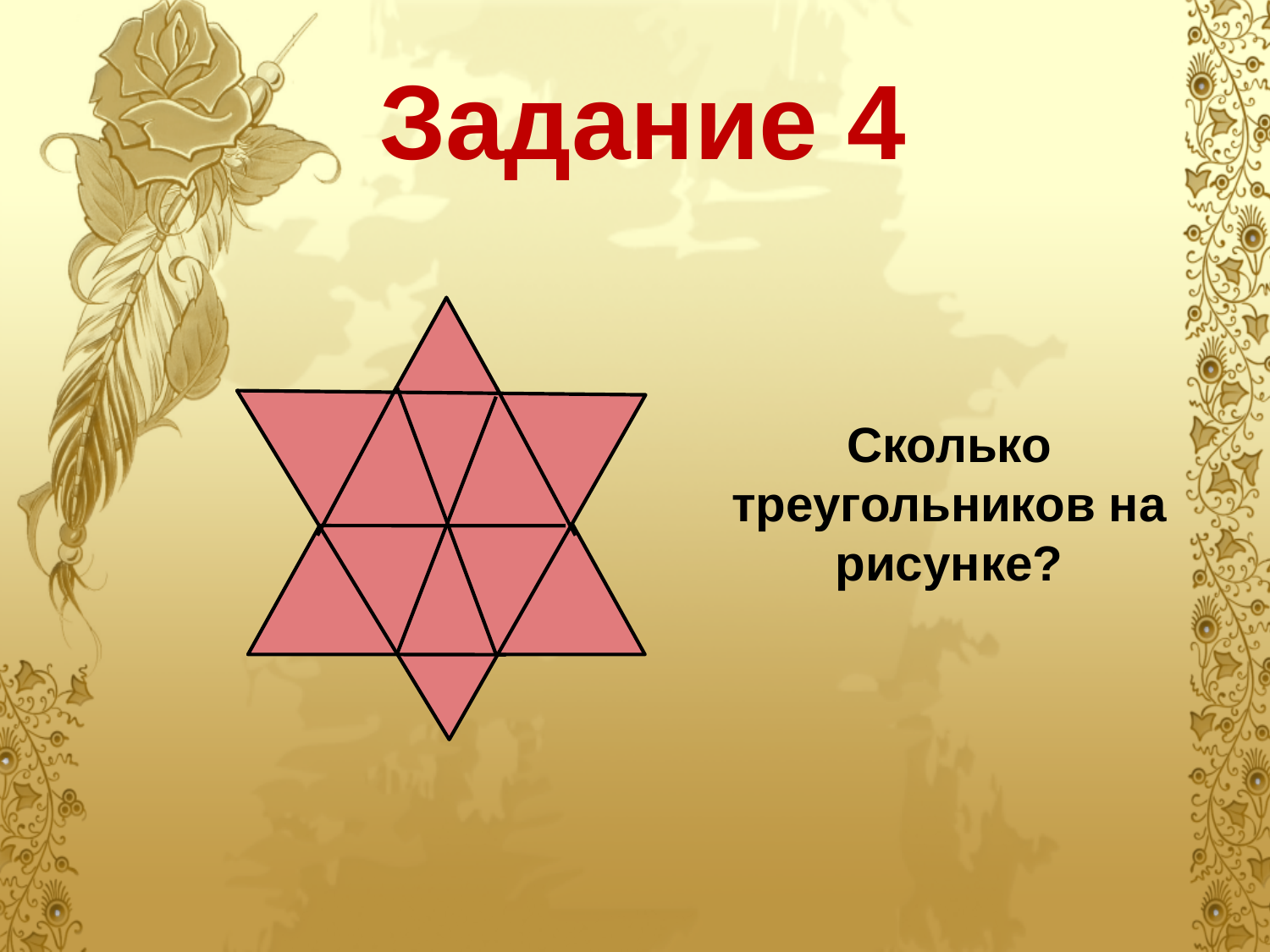

# Задание 4

	Сколько треугольников на рисунке?